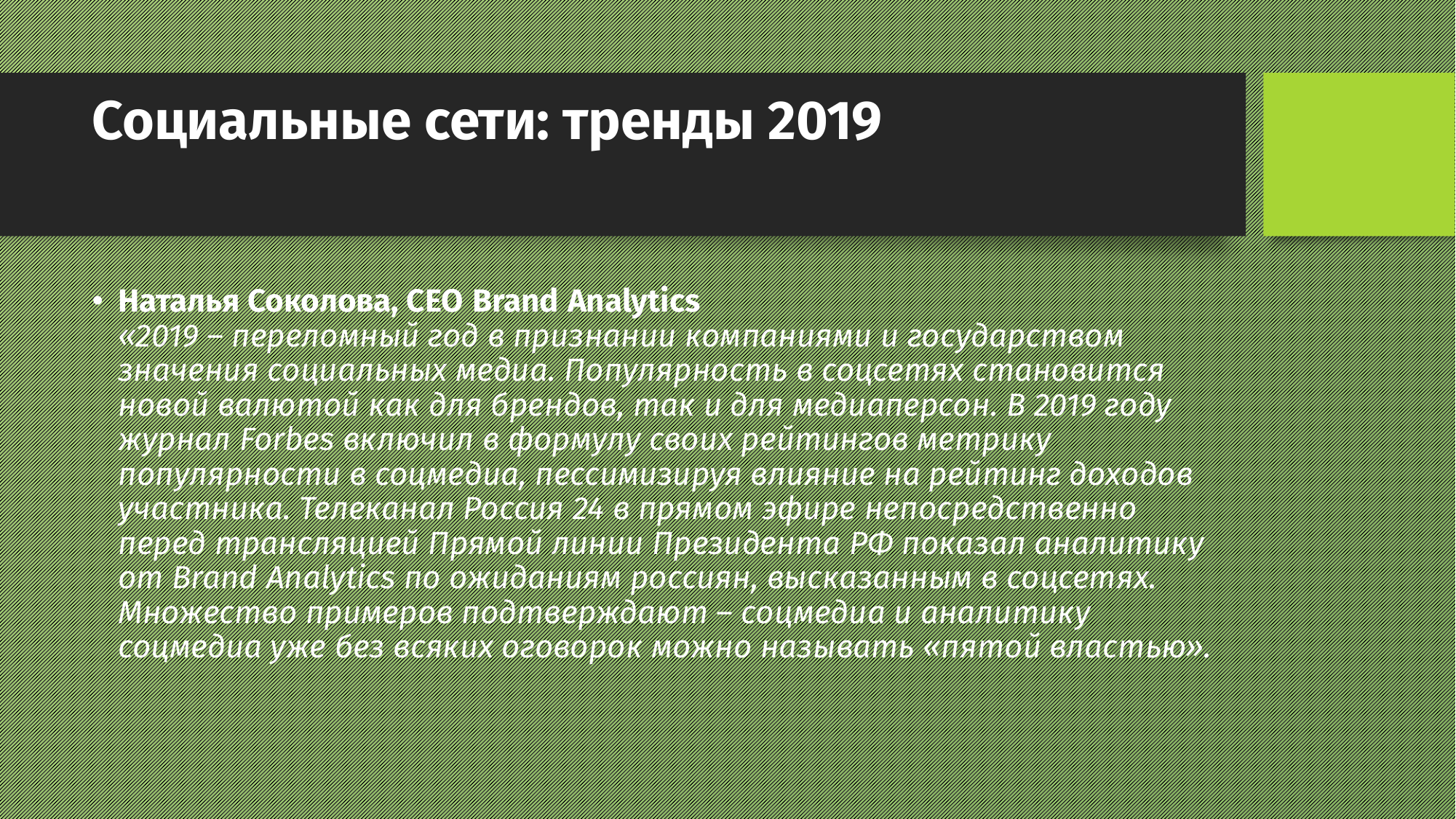

# Социальные сети: тренды 2019
Наталья Соколова, CEO Brand Analytics
«2019 – переломный год в признании компаниями и государством значения социальных медиа. Популярность в соцсетях становится новой валютой как для брендов, так и для медиаперсон. В 2019 году журнал Forbes включил в формулу своих рейтингов метрику популярности в соцмедиа, пессимизируя влияние на рейтинг доходов участника. Телеканал Россия 24 в прямом эфире непосредственно перед трансляцией Прямой линии Президента РФ показал аналитику от Brand Analytics по ожиданиям россиян, высказанным в соцсетях. Множество примеров подтверждают – соцмедиа и аналитику соцмедиа уже без всяких оговорок можно называть «пятой властью».